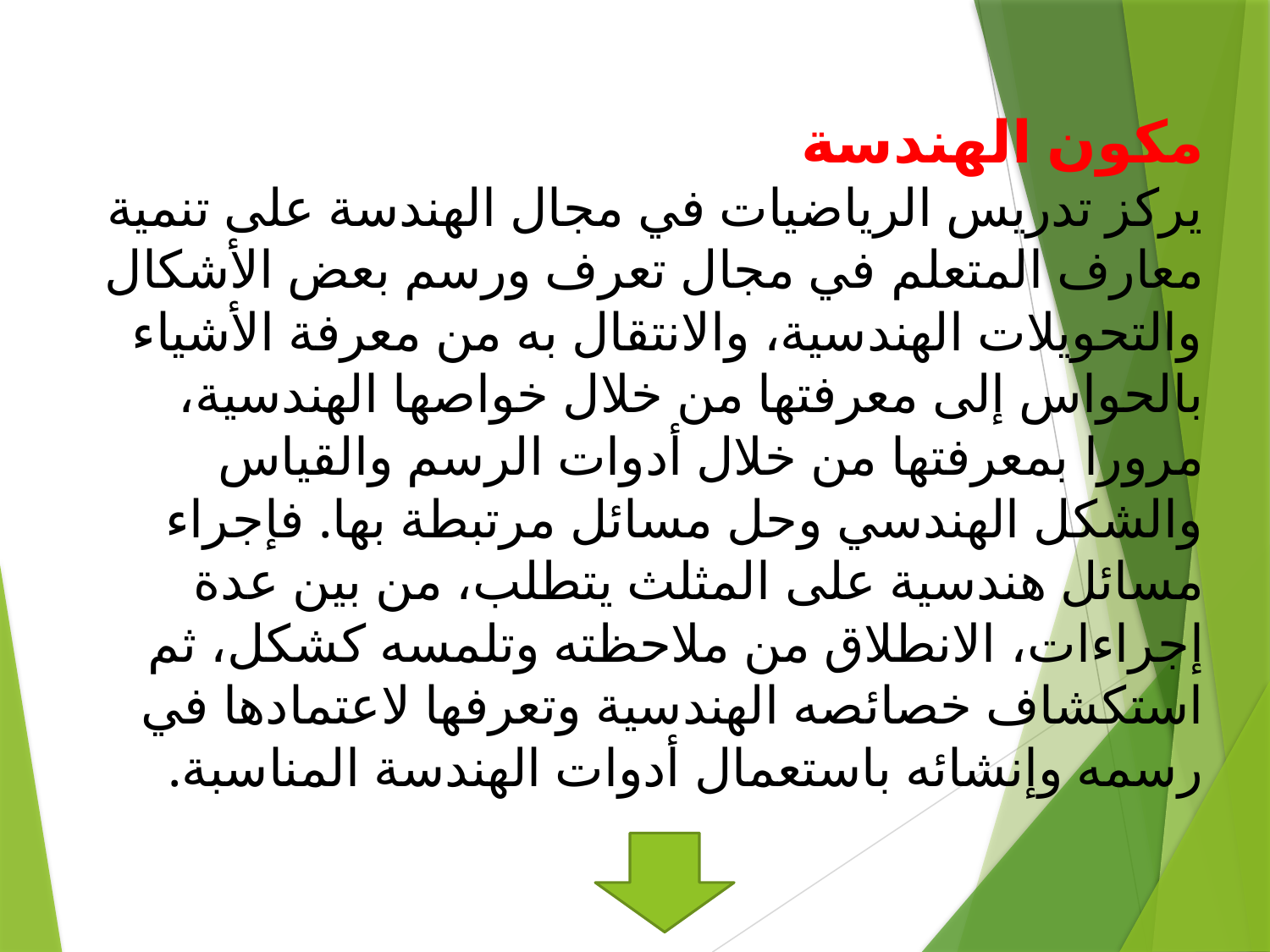

# مكون الهندسة يركز تدريس الرياضيات في مجال الهندسة على تنمية معارف المتعلم في مجال تعرف ورسم بعض الأشكال والتحويلات الهندسية، والانتقال به من معرفة الأشياء بالحواس إلى معرفتها من خلال خواصها الهندسية، مرورا بمعرفتها من خلال أدوات الرسم والقياس والشكل الهندسي وحل مسائل مرتبطة بها. فإجراء مسائل هندسية على المثلث يتطلب، من بين عدة إجراءات، الانطلاق من ملاحظته وتلمسه كشكل، ثم استكشاف خصائصه الهندسية وتعرفها لاعتمادها في رسمه وإنشائه باستعمال أدوات الهندسة المناسبة.